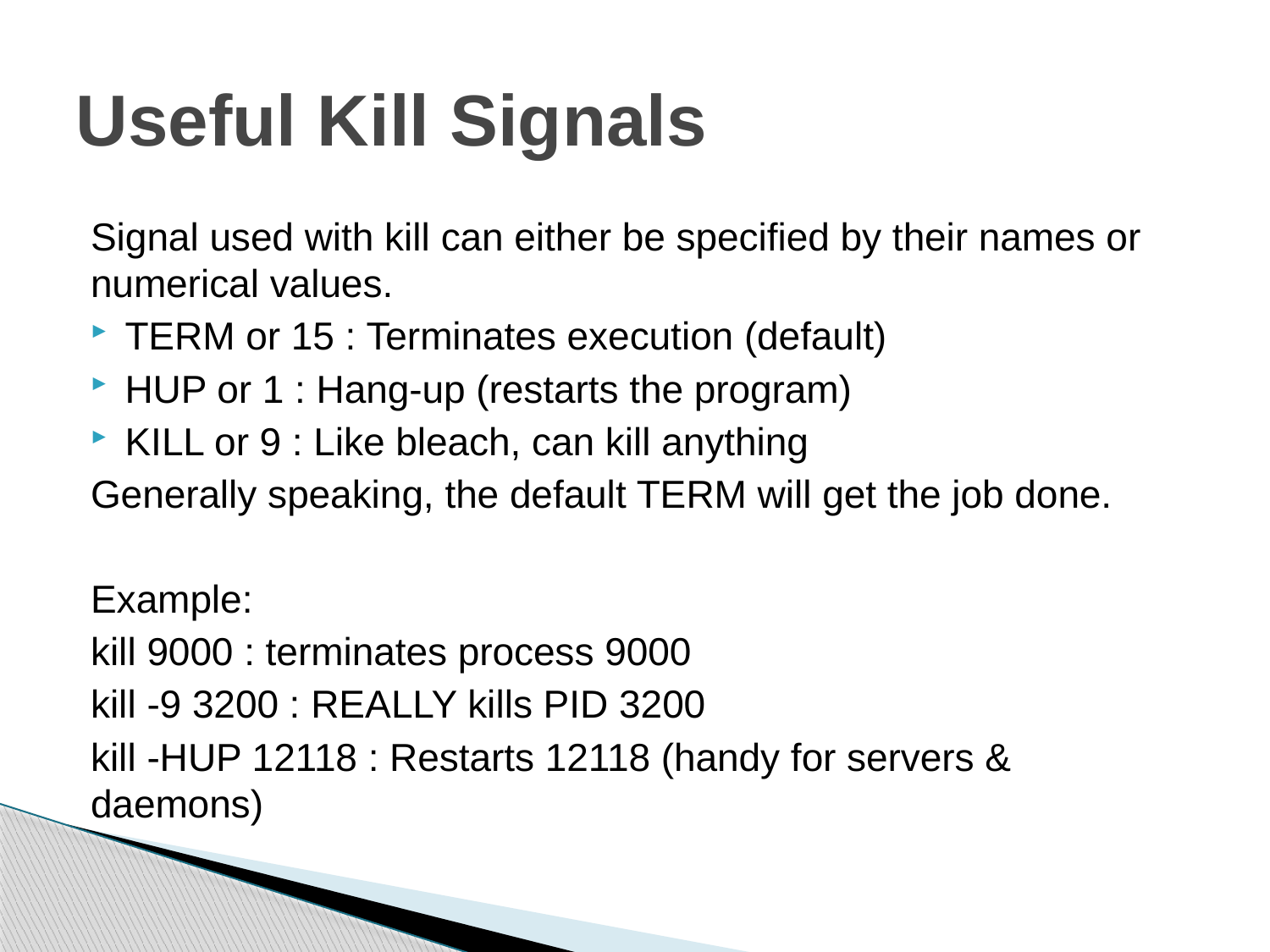

# Useful Kill Signals
Signal used with kill can either be specified by their names or numerical values.
TERM or 15 : Terminates execution (default)
HUP or 1 : Hang-up (restarts the program)
KILL or 9 : Like bleach, can kill anything
Generally speaking, the default TERM will get the job done.

Example:
kill 9000 : terminates process 9000
kill -9 3200 : REALLY kills PID 3200
kill -HUP 12118 : Restarts 12118 (handy for servers & daemons)